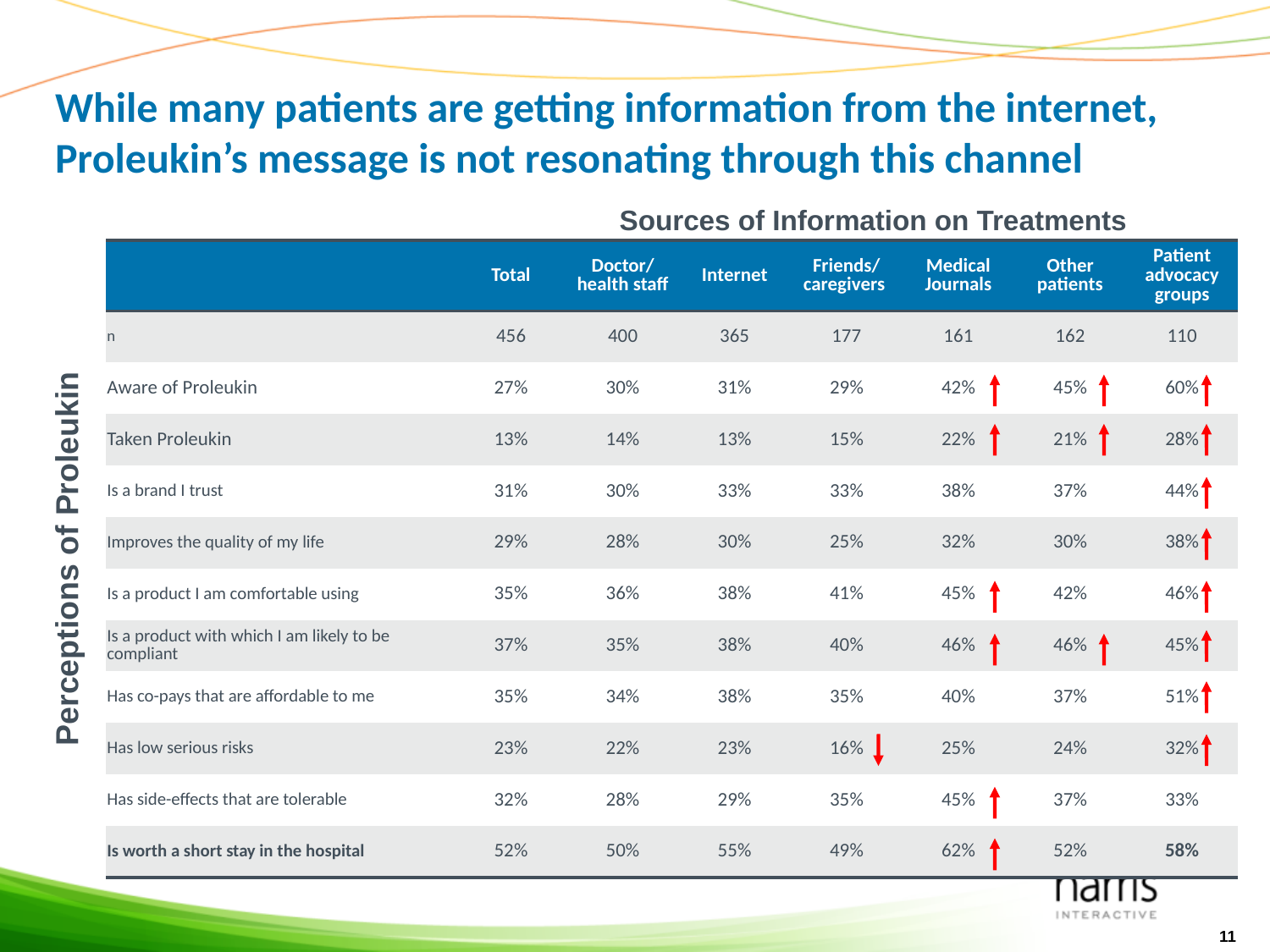

# While many patients are getting information from the internet, Proleukin’s message is not resonating through this channel
Sources of Information on Treatments
|  | Total | Doctor/ health staff | Internet | Friends/ caregivers | Medical Journals | Other patients | Patient advocacy groups |
| --- | --- | --- | --- | --- | --- | --- | --- |
| n | 456 | 400 | 365 | 177 | 161 | 162 | 110 |
| Aware of Proleukin | 27% | 30% | 31% | 29% | 42% | 45% | 60% |
| Taken Proleukin | 13% | 14% | 13% | 15% | 22% | 21% | 28% |
| Is a brand I trust | 31% | 30% | 33% | 33% | 38% | 37% | 44% |
| Improves the quality of my life | 29% | 28% | 30% | 25% | 32% | 30% | 38% |
| Is a product I am comfortable using | 35% | 36% | 38% | 41% | 45% | 42% | 46% |
| Is a product with which I am likely to be compliant | 37% | 35% | 38% | 40% | 46% | 46% | 45% |
| Has co-pays that are affordable to me | 35% | 34% | 38% | 35% | 40% | 37% | 51% |
| Has low serious risks | 23% | 22% | 23% | 16% | 25% | 24% | 32% |
| Has side-effects that are tolerable | 32% | 28% | 29% | 35% | 45% | 37% | 33% |
| Is worth a short stay in the hospital | 52% | 50% | 55% | 49% | 62% | 52% | 58% |
Perceptions of Proleukin
11